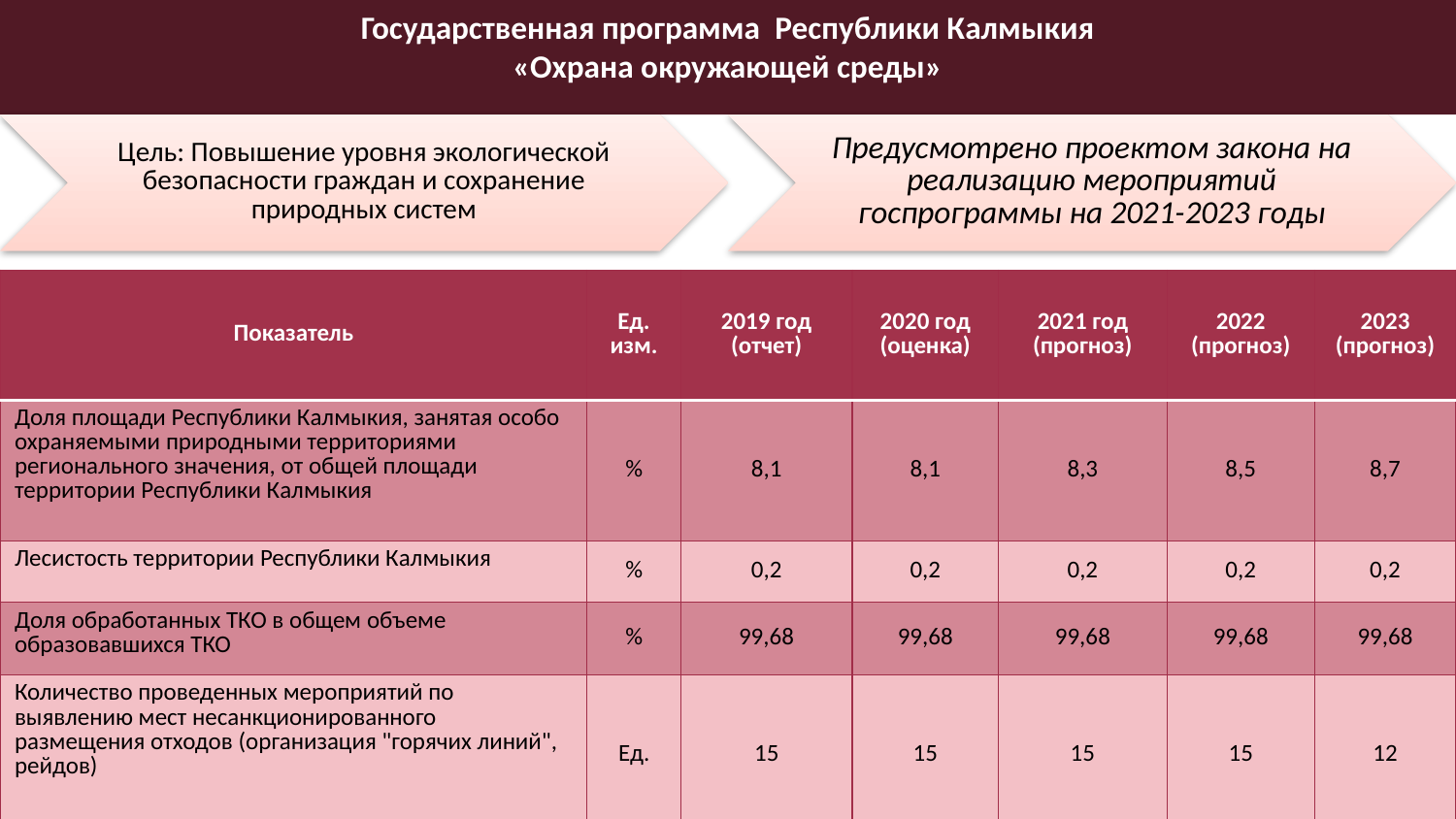

Государственная программа  Республики Калмыкия
«Охрана окружающей среды»
Цель: Повышение уровня экологической безопасности граждан и сохранение природных систем
Предусмотрено проектом закона на реализацию мероприятий госпрограммы на 2021-2023 годы
| Показатель | Ед. изм. | 2019 год (отчет) | 2020 год (оценка) | 2021 год (прогноз) | 2022 (прогноз) | 2023 (прогноз) |
| --- | --- | --- | --- | --- | --- | --- |
| Доля площади Республики Калмыкия, занятая особо охраняемыми природными территориями регионального значения, от общей площади территории Республики Калмыкия | % | 8,1 | 8,1 | 8,3 | 8,5 | 8,7 |
| Лесистость территории Республики Калмыкия | % | 0,2 | 0,2 | 0,2 | 0,2 | 0,2 |
| Доля обработанных ТКО в общем объеме образовавшихся ТКО | % | 99,68 | 99,68 | 99,68 | 99,68 | 99,68 |
| Количество проведенных мероприятий по выявлению мест несанкционированного размещения отходов (организация "горячих линий", рейдов) | Ед. | 15 | 15 | 15 | 15 | 12 |